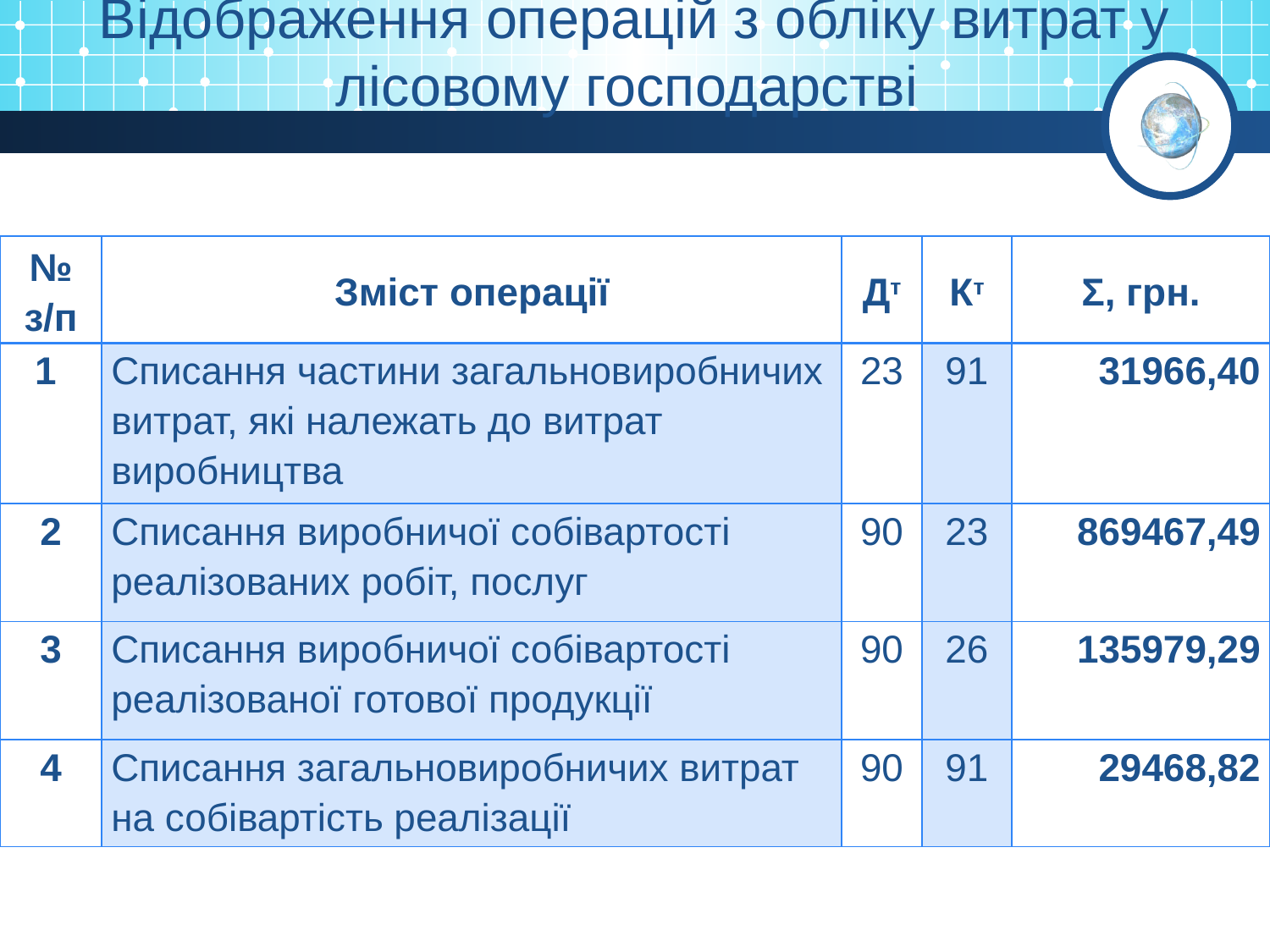

Відображення операцій з обліку витрат у лісовому господарстві
| № з/п | Зміст операції | Дт | Кт | Σ, грн. |
| --- | --- | --- | --- | --- |
| 1 | Списання частини загальновиробничих витрат, які належать до витрат виробництва | 23 | 91 | 31966,40 |
| 2 | Списання виробничої собівартості реалізованих робіт, послуг | 90 | 23 | 869467,49 |
| 3 | Списання виробничої собівартості реалізованої готової продукції | 90 | 26 | 135979,29 |
| 4 | Списання загальновиробничих витрат на собівартість реалізації | 90 | 91 | 29468,82 |